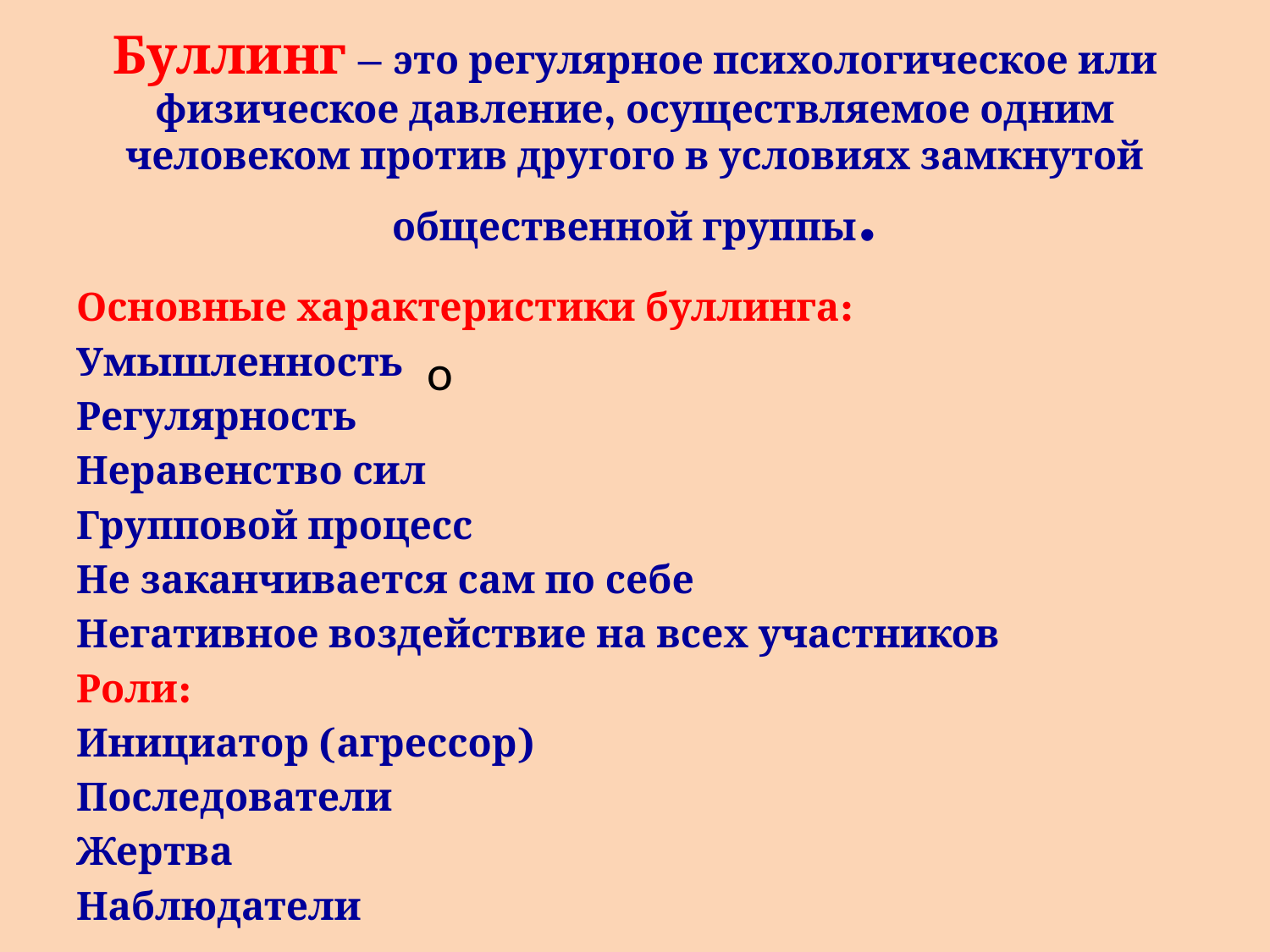

# Буллинг – это регулярное психологическое или физическое давление, осуществляемое одним человеком против другого в условиях замкнутой общественной группы.
Основные характеристики буллинга:
Умышленность
Регулярность
Неравенство сил
Групповой процесс
Не заканчивается сам по себе
Негативное воздействие на всех участников
Роли:
Инициатор (агрессор)
Последователи
Жертва
Наблюдатели
о